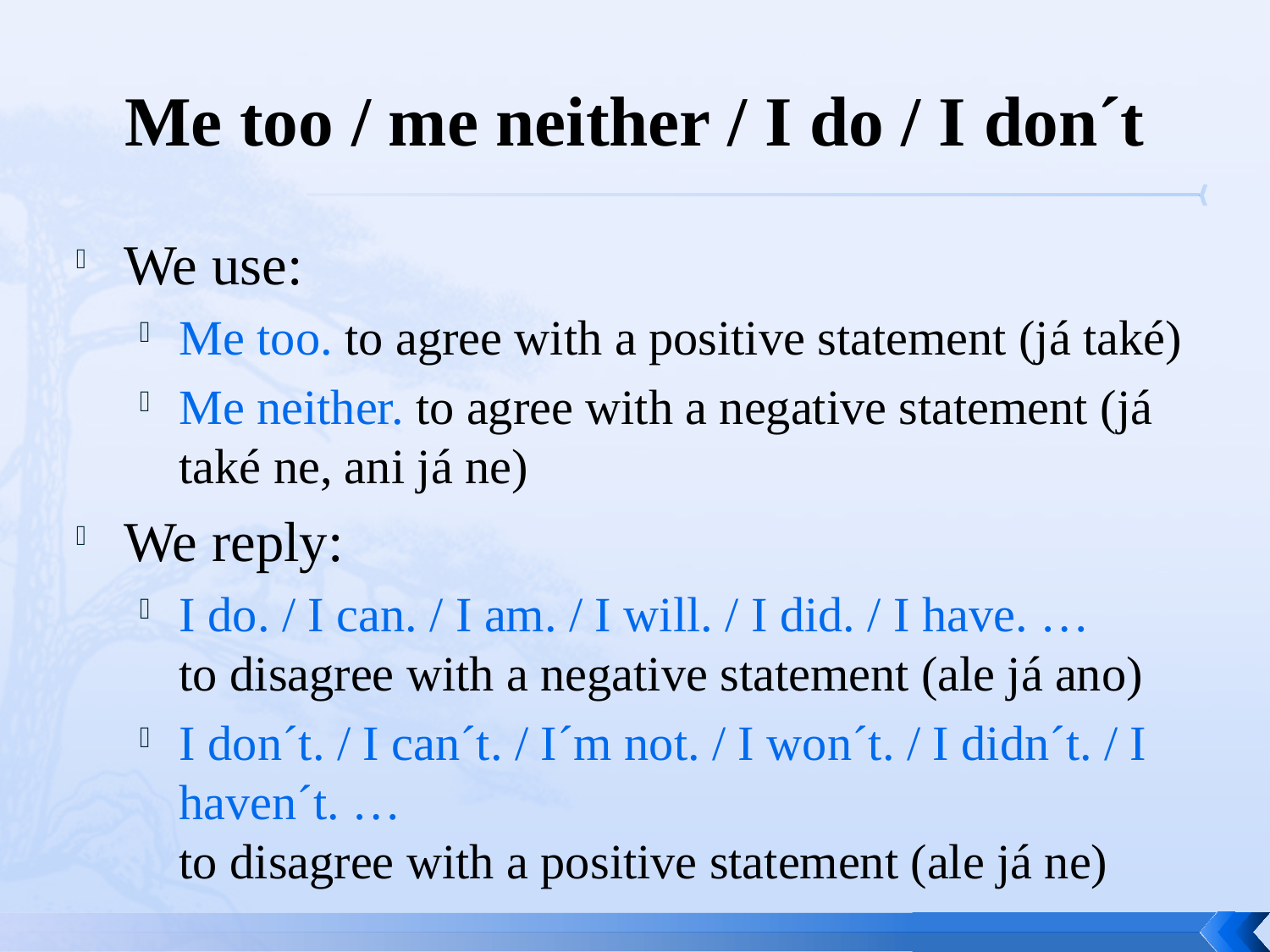

# Me too / me neither / I do / I don´t
We use:
Me too. to agree with a positive statement (já také)
Me neither. to agree with a negative statement (já také ne, ani já ne)
We reply:
I do. / I can. / I am. / I will. / I did. / I have. …
to disagree with a negative statement (ale já ano)
I don´t. / I can´t. / I´m not. / I won´t. / I didn´t. / I haven´t. …
to disagree with a positive statement (ale já ne)